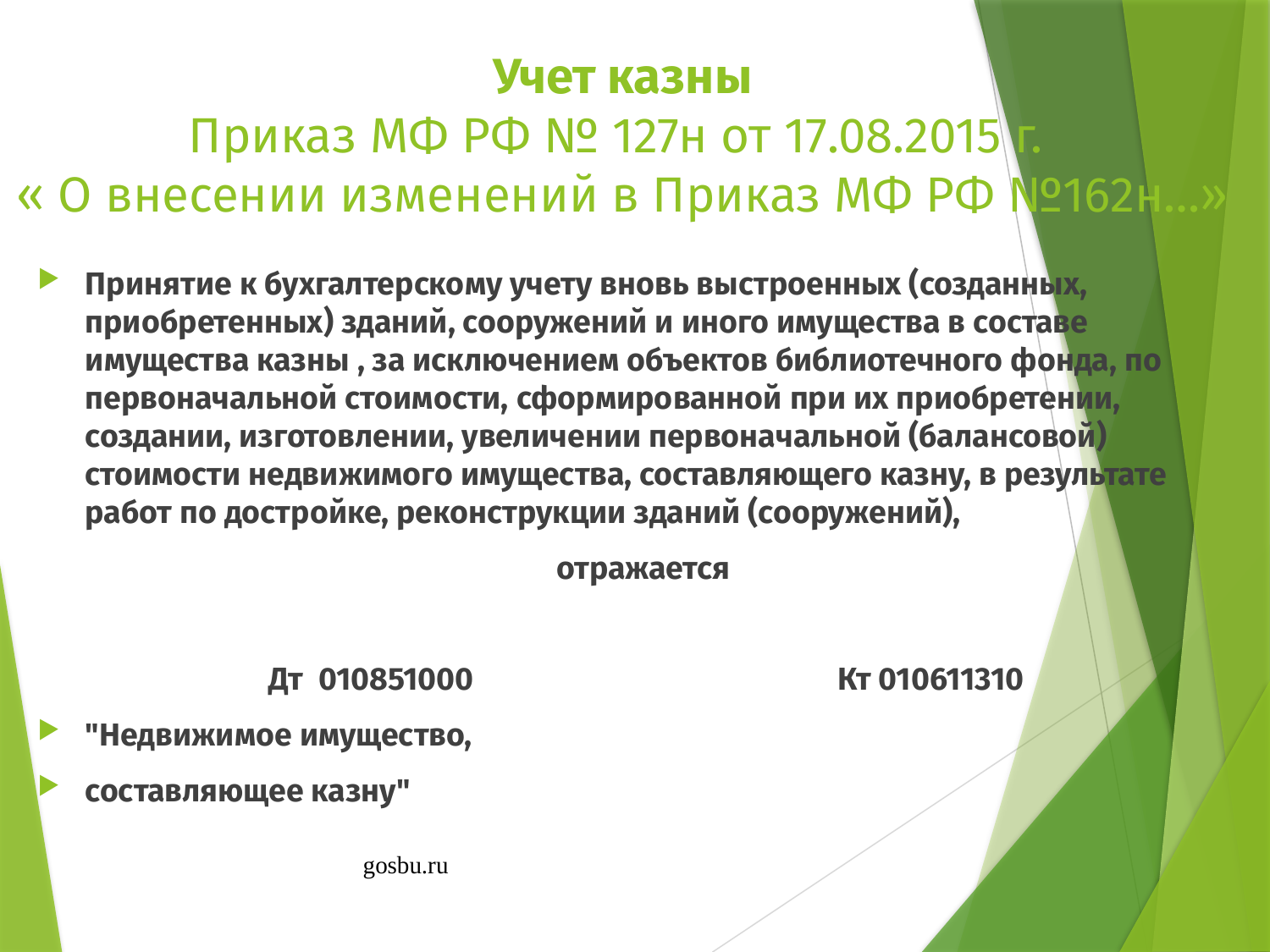

# Учет казны Приказ МФ РФ № 127н от 17.08.2015 г. « О внесении изменений в Приказ МФ РФ №162н…»

Принятие к бухгалтерскому учету вновь выстроенных (созданных, приобретенных) зданий, сооружений и иного имущества в составе имущества казны , за исключением объектов библиотечного фонда, по первоначальной стоимости, сформированной при их приобретении, создании, изготовлении, увеличении первоначальной (балансовой) стоимости недвижимого имущества, составляющего казну, в результате работ по достройке, реконструкции зданий (сооружений),
отражается

Дт  010851000                                                Кт 010611310
"Недвижимое имущество,
составляющее казну"

gosbu.ru